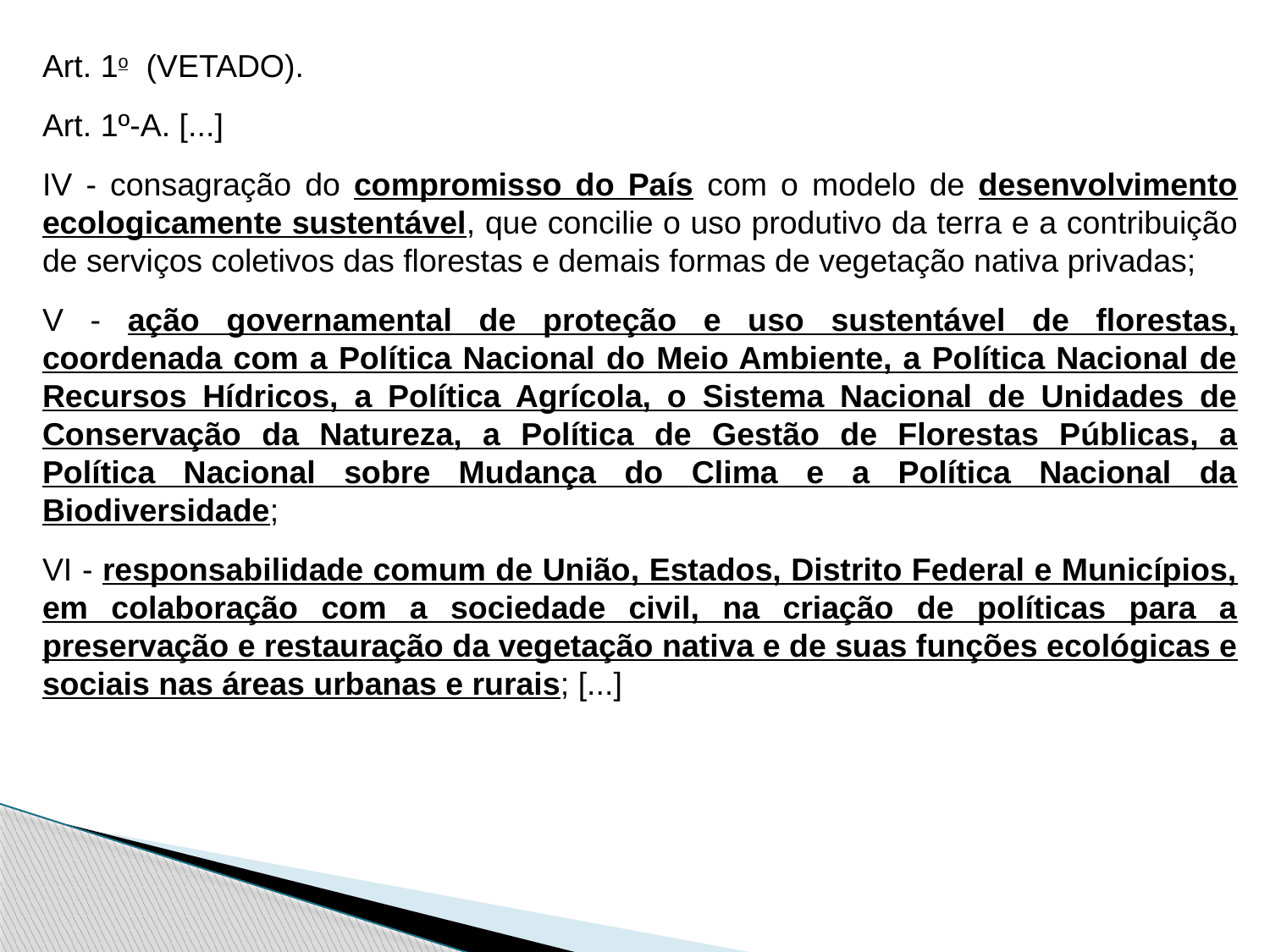

Art. 1o  (VETADO).
Art. 1º-A. [...]
IV - consagração do compromisso do País com o modelo de desenvolvimento ecologicamente sustentável, que concilie o uso produtivo da terra e a contribuição de serviços coletivos das florestas e demais formas de vegetação nativa privadas;
V - ação governamental de proteção e uso sustentável de florestas, coordenada com a Política Nacional do Meio Ambiente, a Política Nacional de Recursos Hídricos, a Política Agrícola, o Sistema Nacional de Unidades de Conservação da Natureza, a Política de Gestão de Florestas Públicas, a Política Nacional sobre Mudança do Clima e a Política Nacional da Biodiversidade;
VI - responsabilidade comum de União, Estados, Distrito Federal e Municípios, em colaboração com a sociedade civil, na criação de políticas para a preservação e restauração da vegetação nativa e de suas funções ecológicas e sociais nas áreas urbanas e rurais; [...]